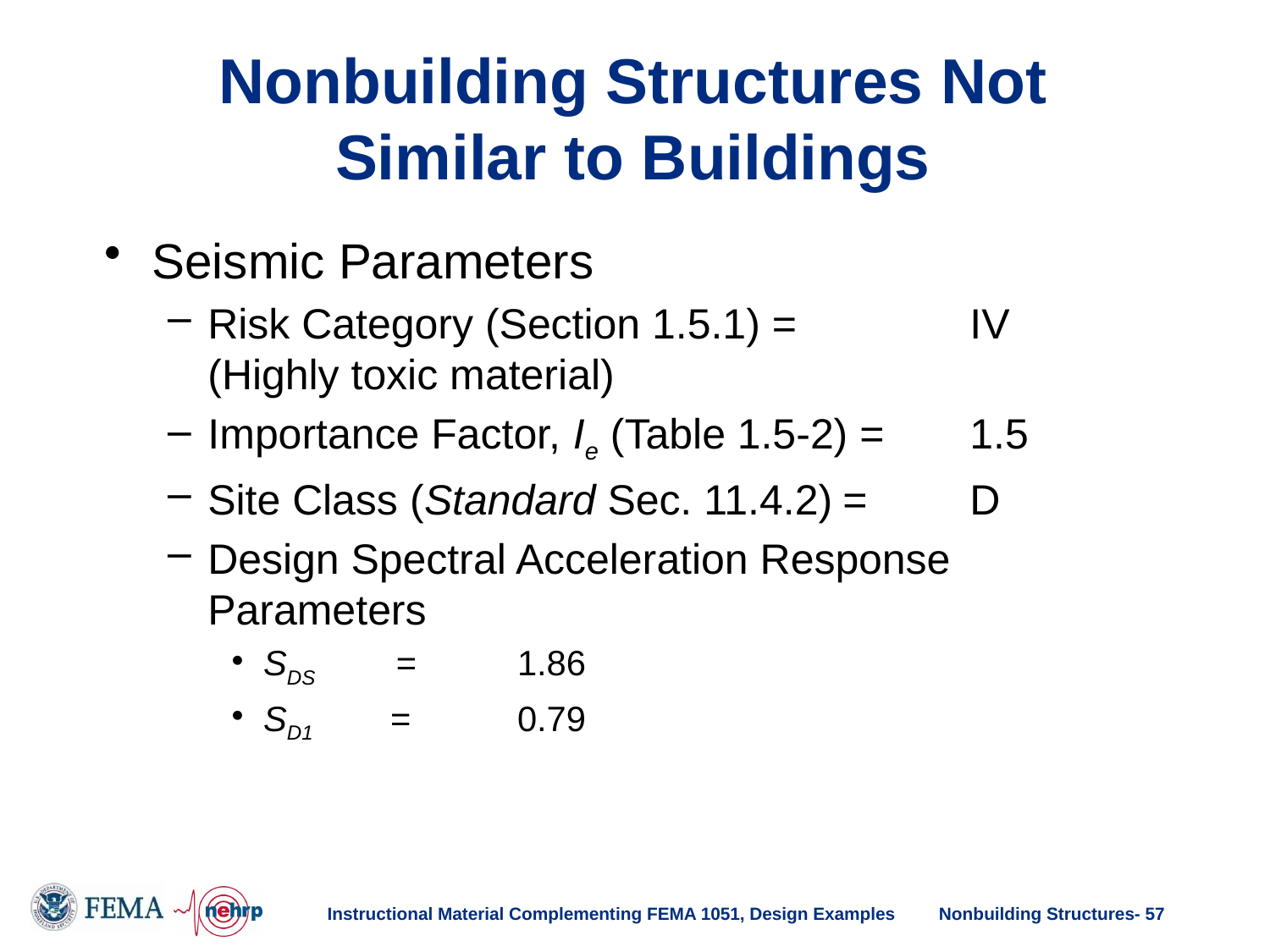

# Nonbuilding Structures Not Similar to Buildings
Seismic Parameters
Risk Category (Section 1.5.1) = 		IV
(Highly toxic material)
Importance Factor, Ie (Table 1.5-2) =	1.5
Site Class (Standard Sec. 11.4.2)	=	D
Design Spectral Acceleration Response Parameters
SDS  	 =	1.86
SD1	=	0.79
Instructional Material Complementing FEMA 1051, Design Examples
Nonbuilding Structures- 57